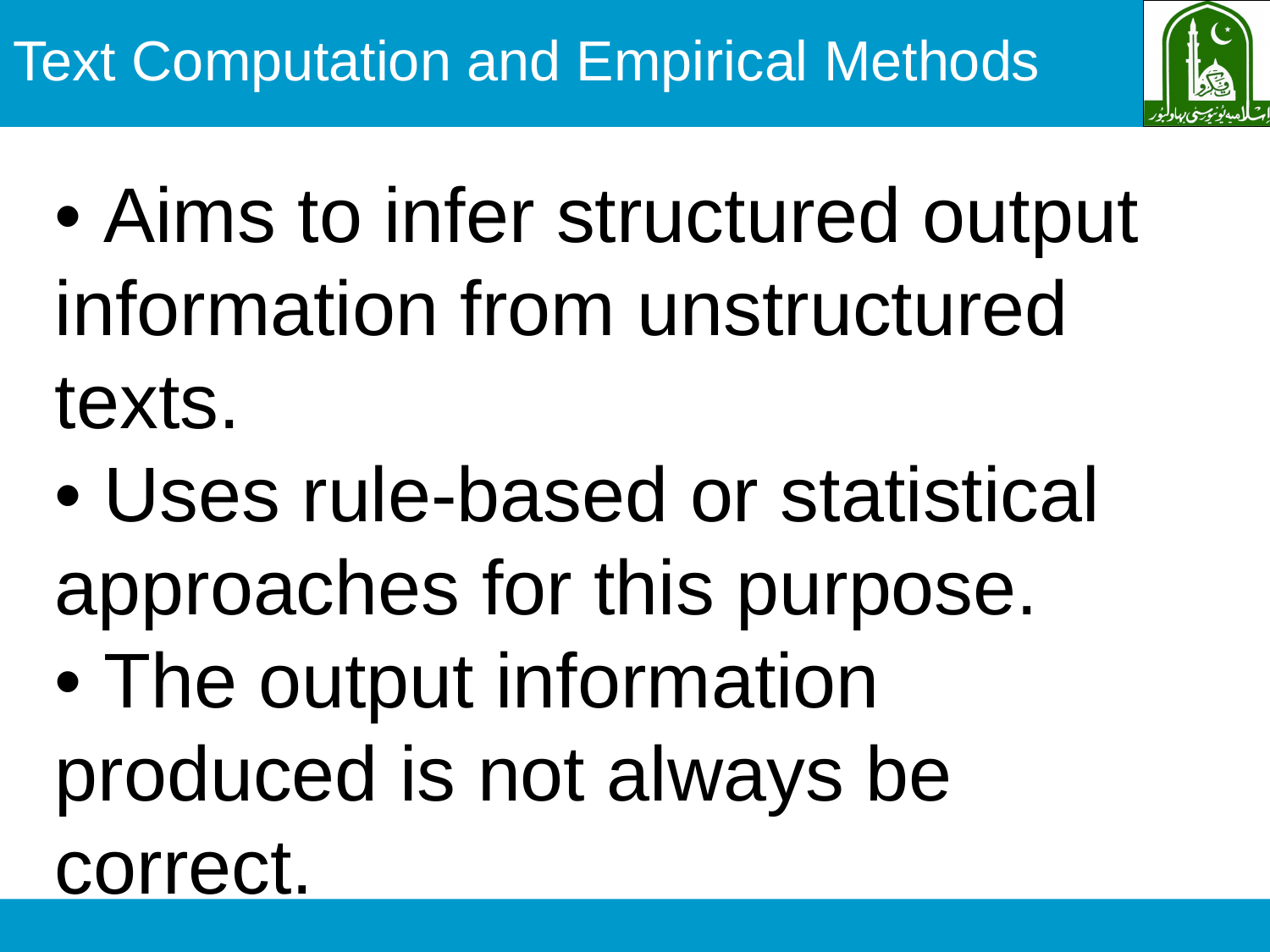

# Text Computation and Empirical Methods
• Aims to infer structured output information from unstructured texts.
• Uses rule-based or statistical approaches for this purpose.
• The output information produced is not always be correct.